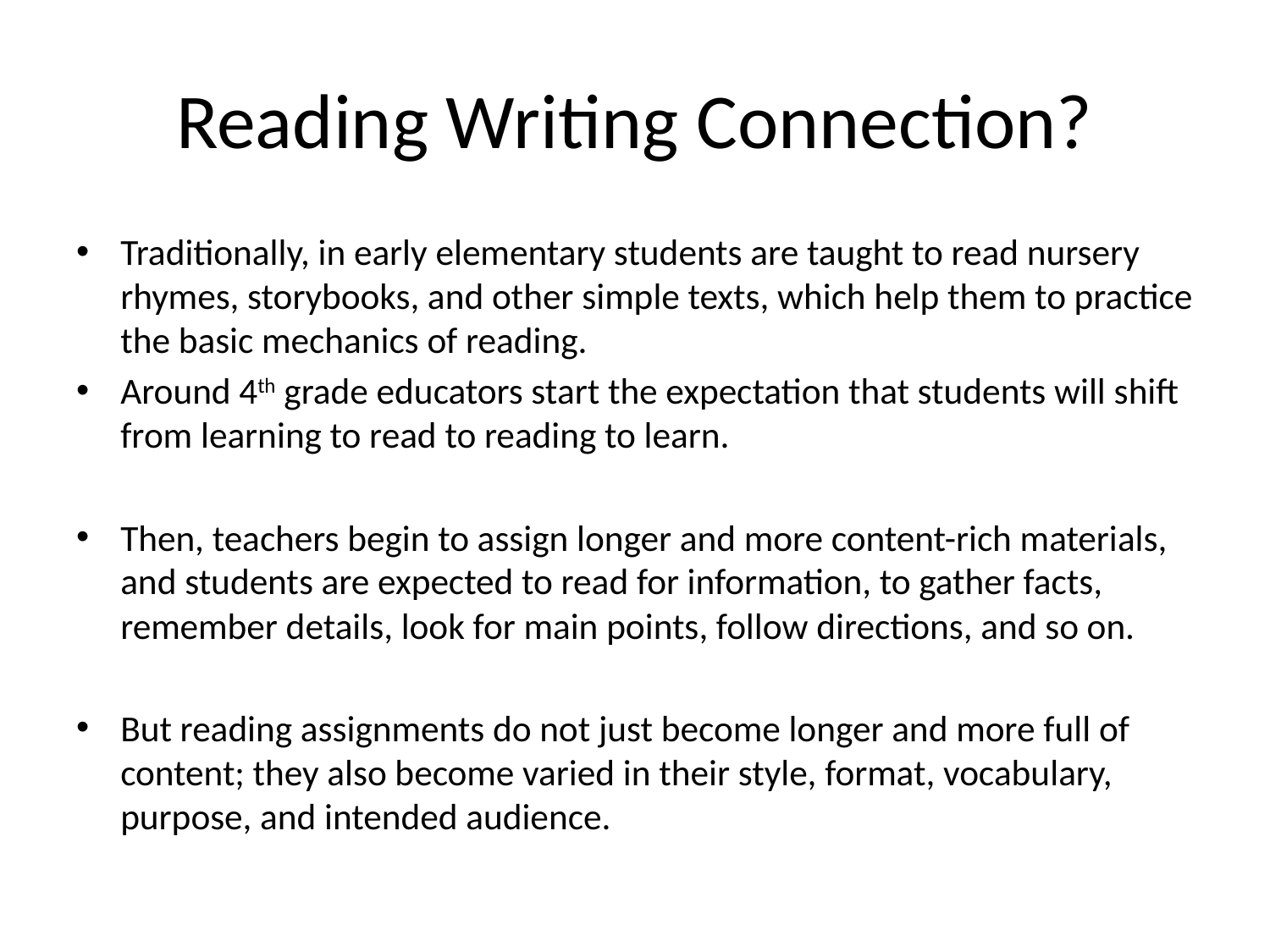

# Reading Writing Connection?
Traditionally, in early elementary students are taught to read nursery rhymes, storybooks, and other simple texts, which help them to practice the basic mechanics of reading.
Around 4th grade educators start the expectation that students will shift from learning to read to reading to learn.

Then, teachers begin to assign longer and more content-rich materials, and students are expected to read for information, to gather facts, remember details, look for main points, follow directions, and so on.

But reading assignments do not just become longer and more full of content; they also become varied in their style, format, vocabulary, purpose, and intended audience.